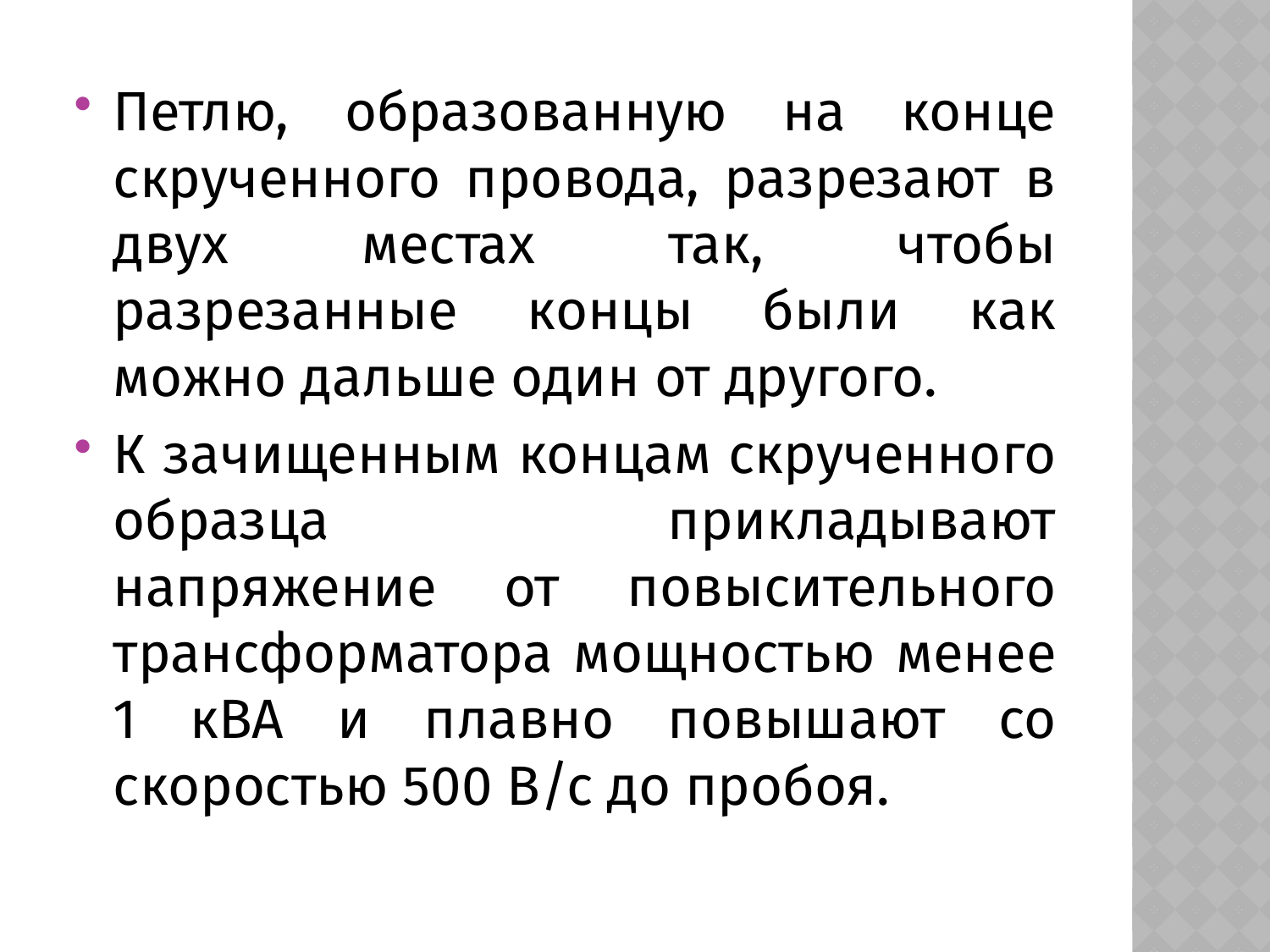

#
Петлю, образованную на конце скрученного провода, разрезают в двух местах так, чтобы разрезанные концы были как можно дальше один от другого.
К зачищенным концам скрученного образца прикладывают напряжение от повысительного трансформатора мощностью менее 1 кВА и плавно повышают со скоростью 500 В/с до пробоя.